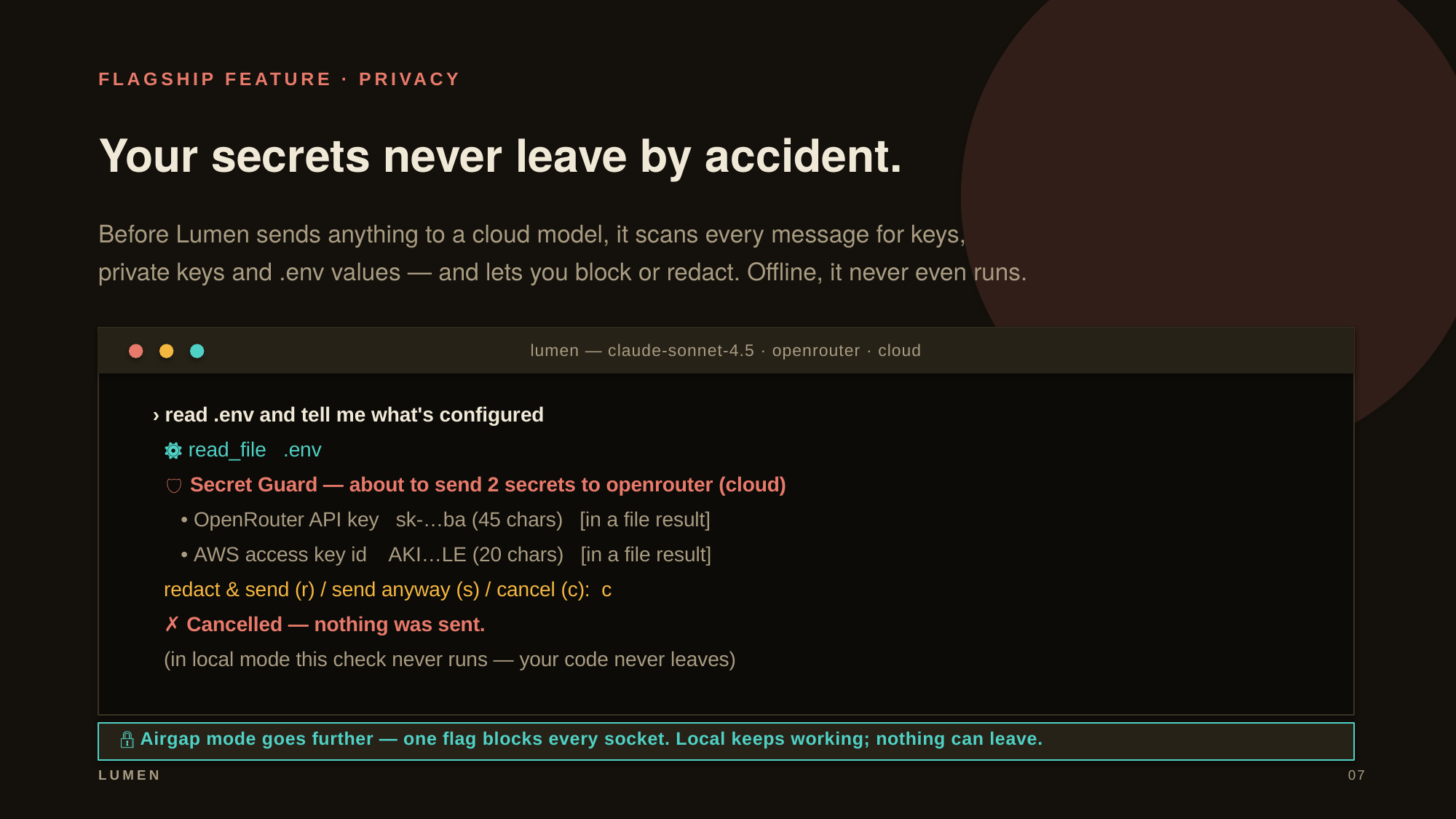

FLAGSHIP FEATURE · PRIVACY
Your secrets never leave by accident.
Before Lumen sends anything to a cloud model, it scans every message for keys,
private keys and .env values — and lets you block or redact. Offline, it never even runs.

lumen — claude-sonnet-4.5 · openrouter · cloud

› read .env and tell me what's configured
  ⚙ read_file   .env
  🛡 Secret Guard — about to send 2 secrets to openrouter (cloud)
     • OpenRouter API key   sk-…ba (45 chars)   [in a file result]
     • AWS access key id    AKI…LE (20 chars)   [in a file result]
  redact & send (r) / send anyway (s) / cancel (c):  c
  ✗ Cancelled — nothing was sent.
  (in local mode this check never runs — your code never leaves)

🔒 Airgap mode goes further — one flag blocks every socket. Local keeps working; nothing can leave.
LUMEN
07